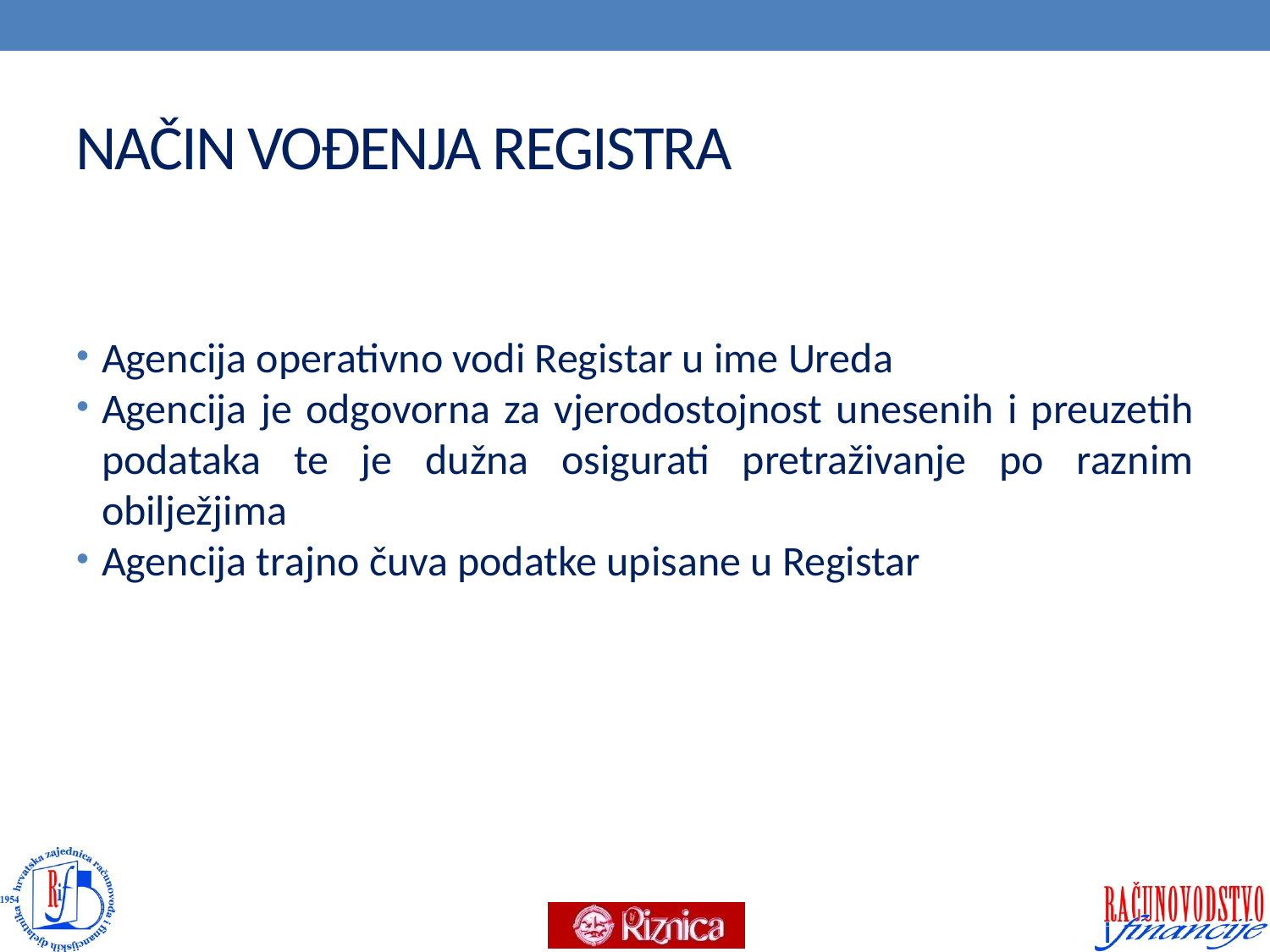

# NAČIN VOĐENJA REGISTRA

Agencija operativno vodi Registar u ime Ureda
Agencija je odgovorna za vjerodostojnost unesenih i preuzetih podataka te je dužna osigurati pretraživanje po raznim obilježjima
Agencija trajno čuva podatke upisane u Registar